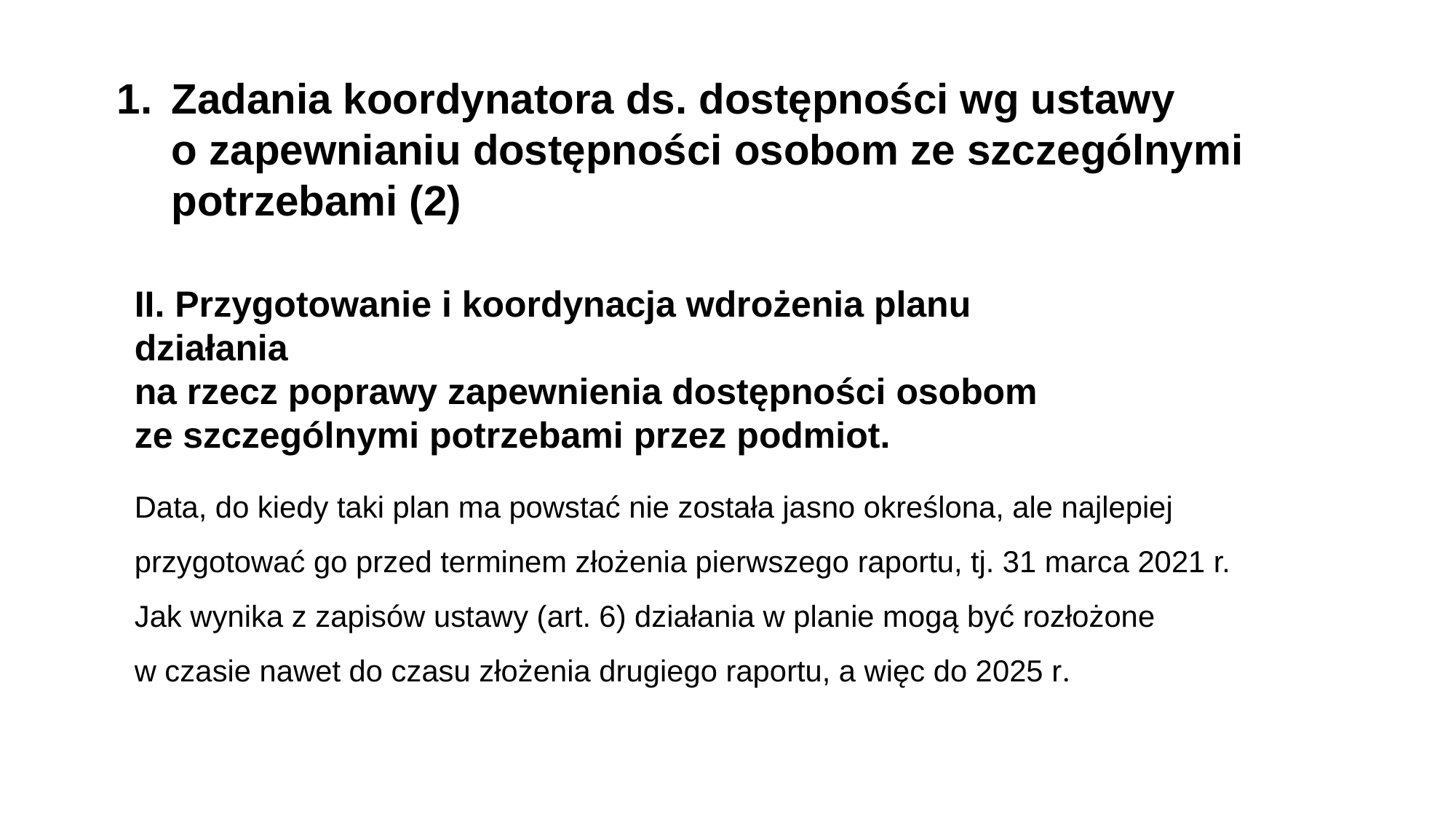

# Zadania koordynatora ds. dostępności wg ustawy o zapewnianiu dostępności osobom ze szczególnymi potrzebami (2)
II. Przygotowanie i koordynacja wdrożenia planu działania
na rzecz poprawy zapewnienia dostępności osobom
ze szczególnymi potrzebami przez podmiot.
Data, do kiedy taki plan ma powstać nie została jasno określona, ale najlepiej przygotować go przed terminem złożenia pierwszego raportu, tj. 31 marca 2021 r. Jak wynika z zapisów ustawy (art. 6) działania w planie mogą być rozłożone
w czasie nawet do czasu złożenia drugiego raportu, a więc do 2025 r.